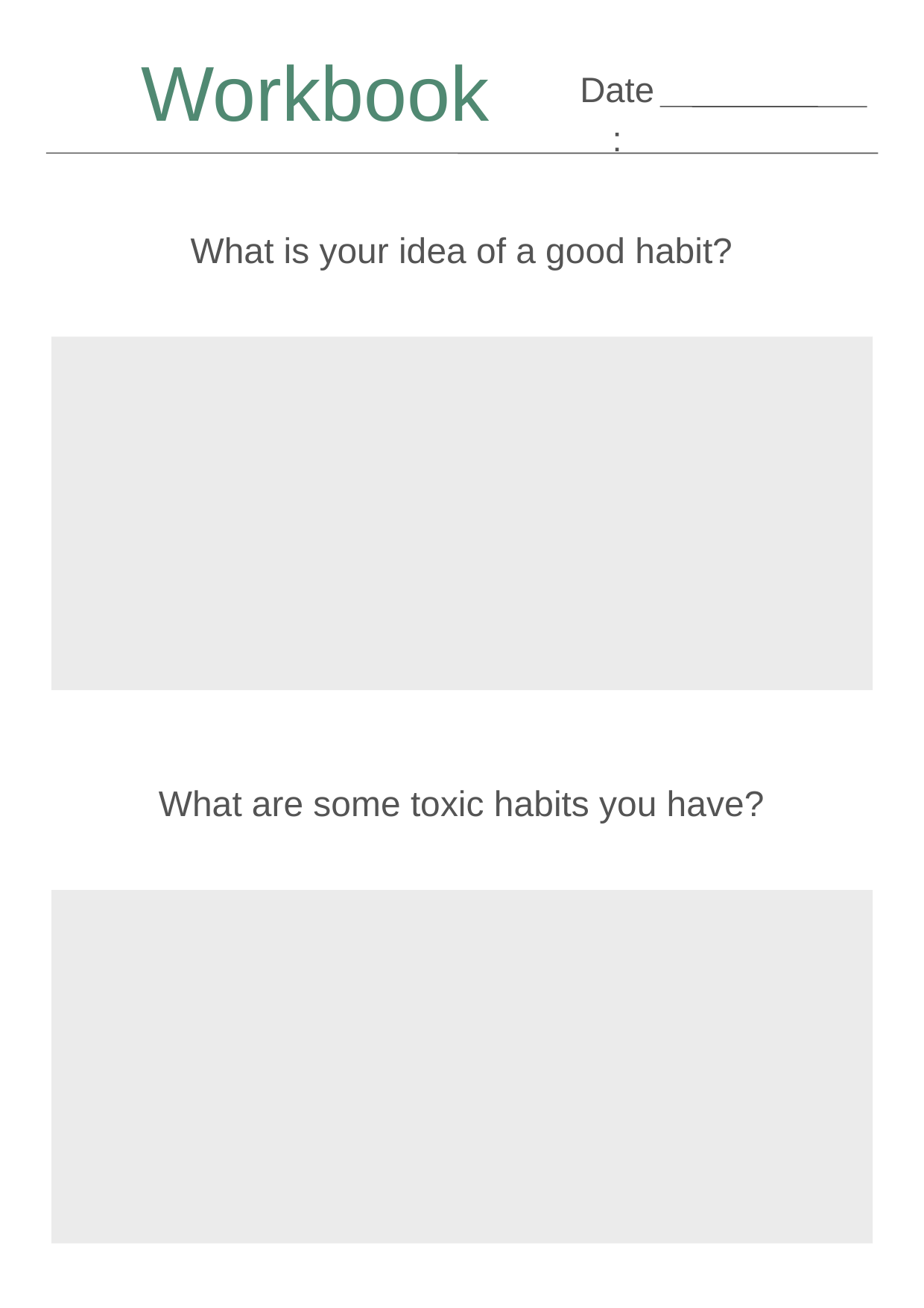

Workbook
Date:

What is your idea of a good habit?

What are some toxic habits you have?